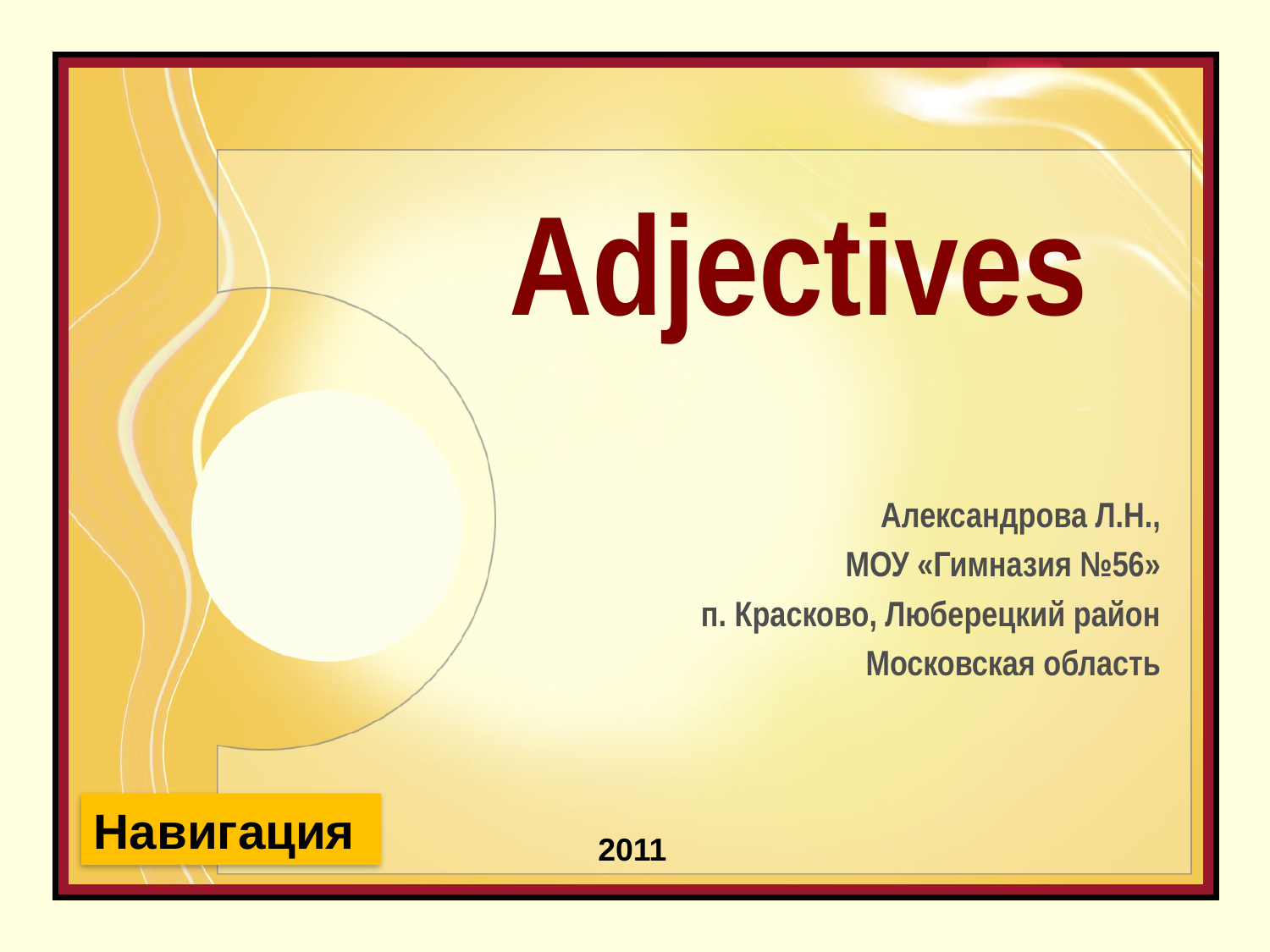

# Adjectives
Александрова Л.Н.,
МОУ «Гимназия №56»
п. Красково, Люберецкий район
Московская область
Навигация
2011